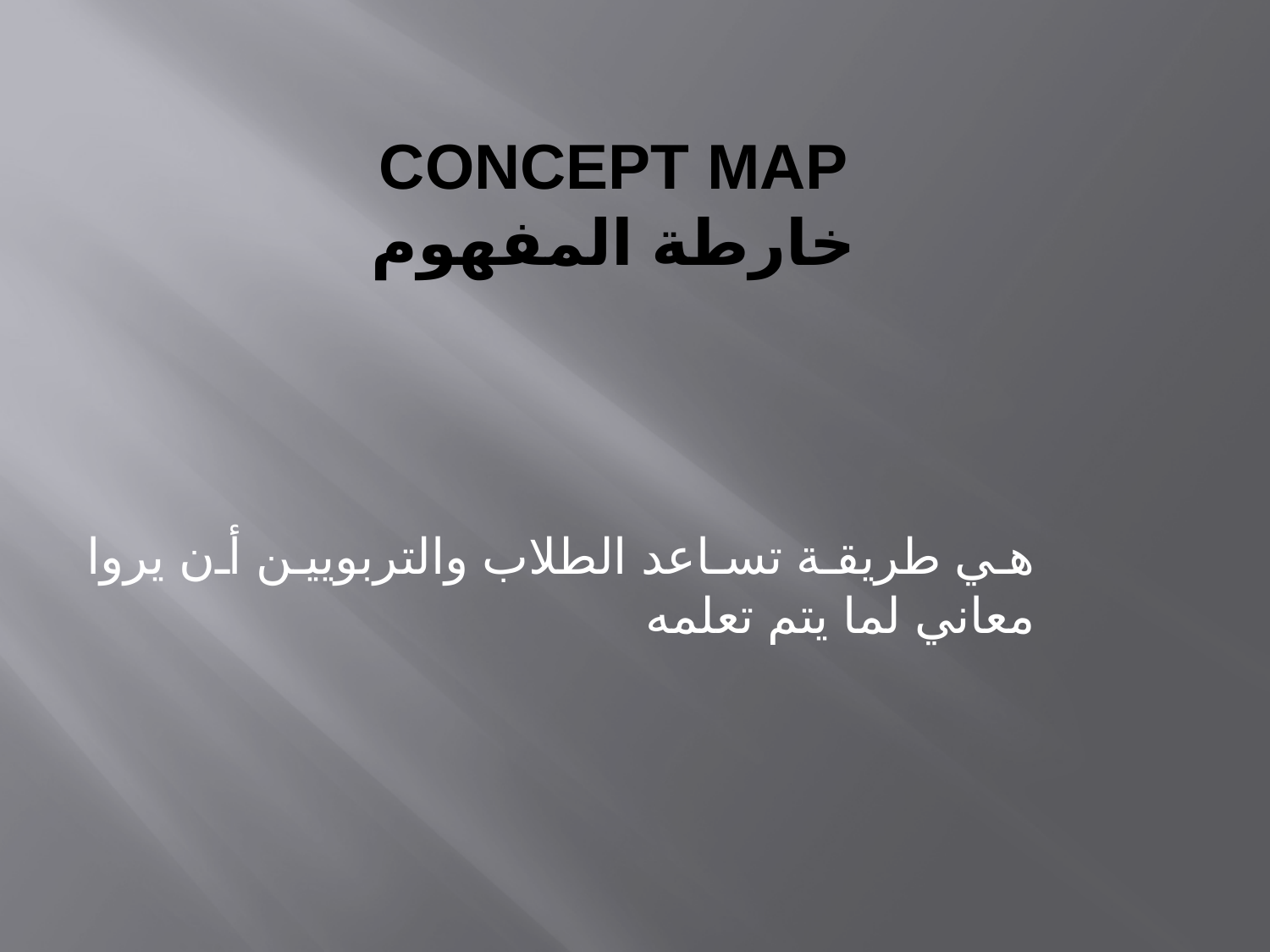

# Concept map خارطة المفهوم
هي طريقة تساعد الطلاب والتربويين أن يروا معاني لما يتم تعلمه